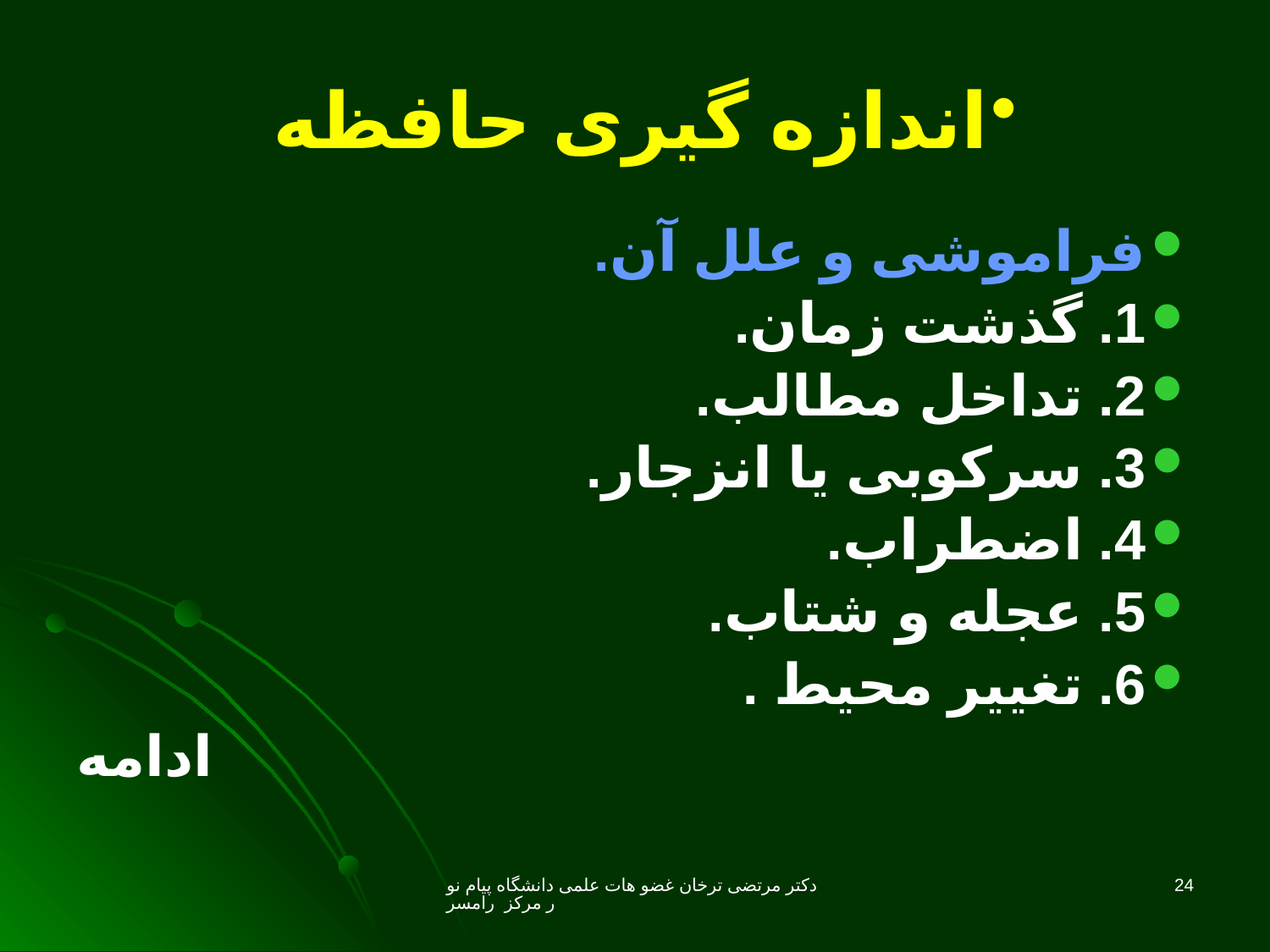

# اندازه گیری حافظه
فراموشی و علل آن.
1. گذشت زمان.
2. تداخل مطالب.
3. سرکوبی یا انزجار.
4. اضطراب.
5. عجله و شتاب.
6. تغییر محیط .
ادامه
دکتر مرتضی ترخان غضو هات علمی دانشگاه پیام نور مرکز رامسر
24